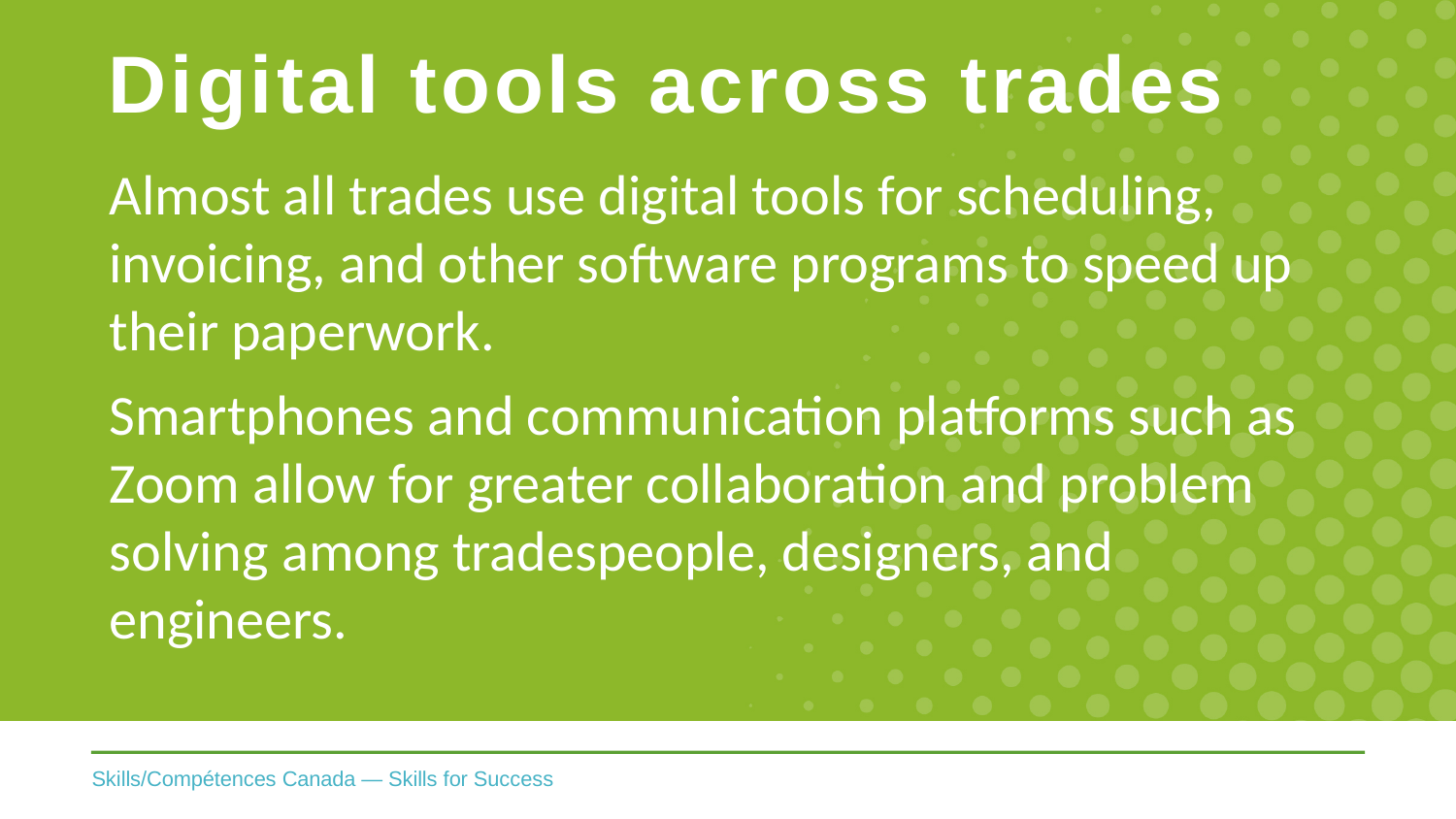

# Digital tools across trades
Almost all trades use digital tools for scheduling, invoicing, and other software programs to speed up their paperwork.
Smartphones and communication platforms such as Zoom allow for greater collaboration and problem solving among tradespeople, designers, and engineers.